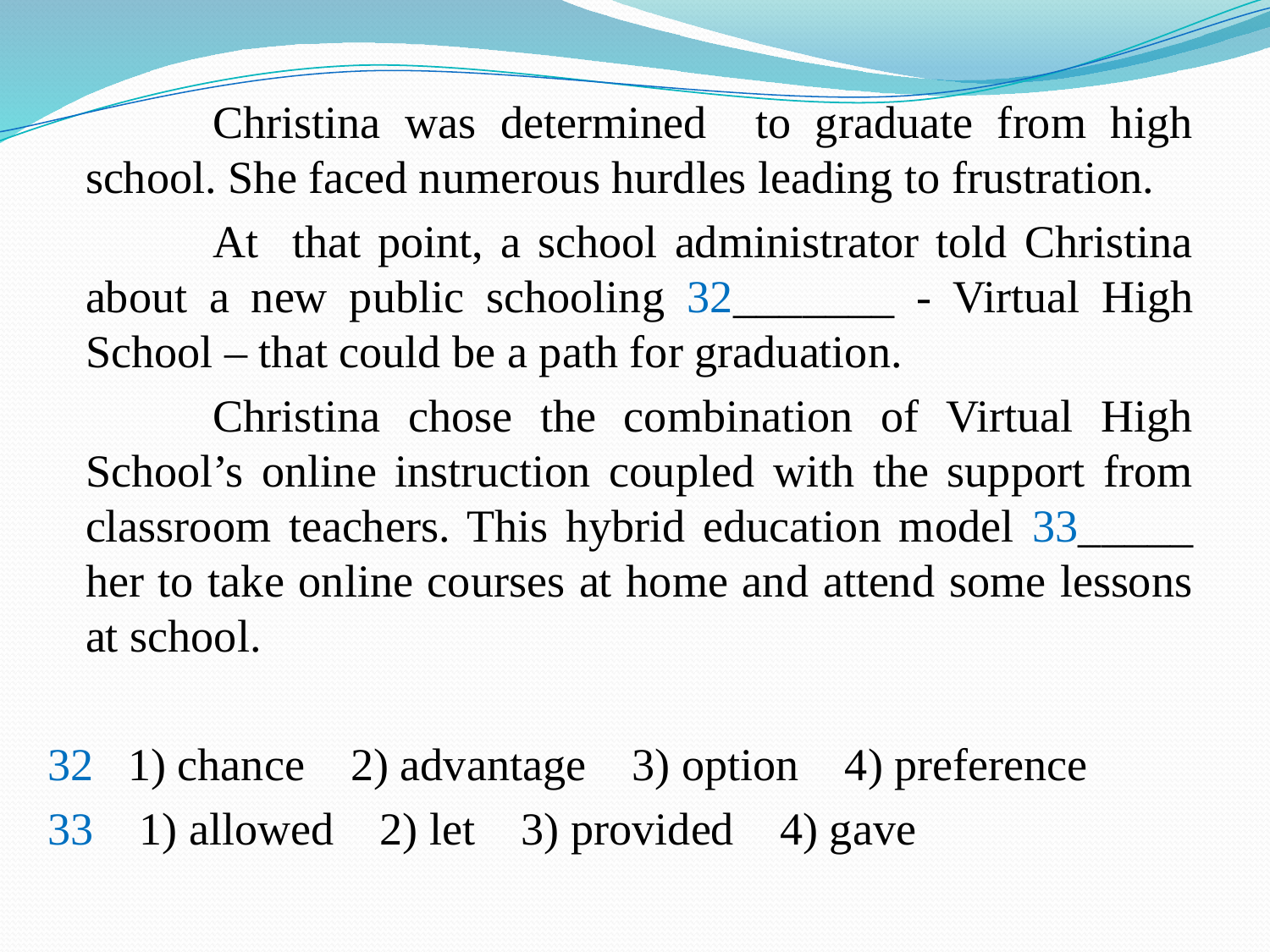

Christina was determined  to graduate from high school. She faced numerous hurdles leading to frustration.
		At  that point, a school administrator told Christina about a new public schooling 32_______ - Virtual High School – that could be a path for graduation.
		Christina chose the combination of Virtual High School’s online instruction coupled with the support from classroom teachers. This hybrid education model 33_____ her to take online courses at home and attend some lessons at school.

32   1) chance    2) advantage    3) option    4) preference
33    1) allowed    2) let    3) provided    4) gave

#